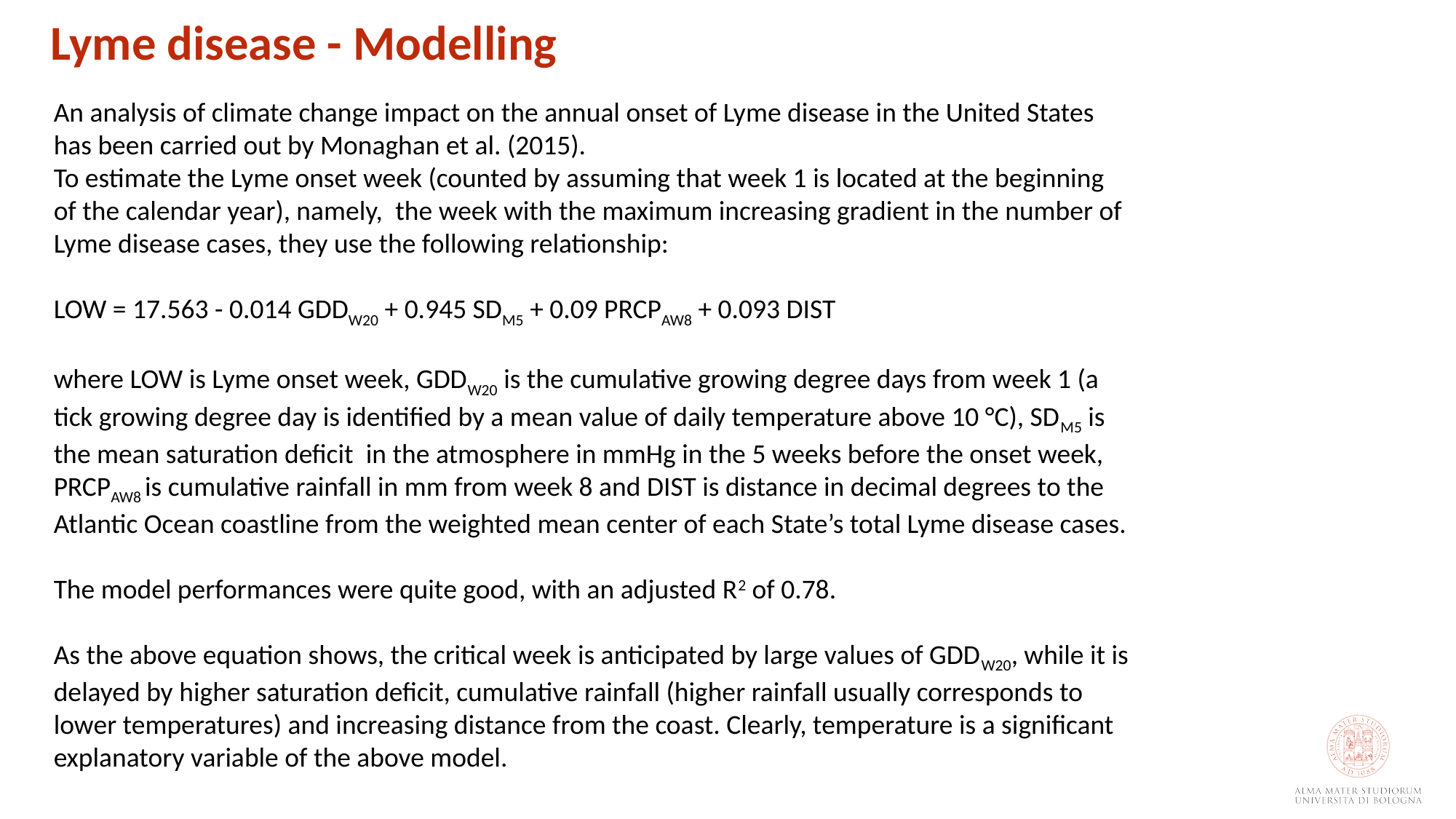

Lyme disease - Modelling
An analysis of climate change impact on the annual onset of Lyme disease in the United States has been carried out by Monaghan et al. (2015).
To estimate the Lyme onset week (counted by assuming that week 1 is located at the beginning of the calendar year), namely,  the week with the maximum increasing gradient in the number of Lyme disease cases, they use the following relationship:

LOW = 17.563 - 0.014 GDDW20 + 0.945 SDM5 + 0.09 PRCPAW8 + 0.093 DIST

where LOW is Lyme onset week, GDDW20 is the cumulative growing degree days from week 1 (a tick growing degree day is identified by a mean value of daily temperature above 10 °C), SDM5 is the mean saturation deficit  in the atmosphere in mmHg in the 5 weeks before the onset week, PRCPAW8 is cumulative rainfall in mm from week 8 and DIST is distance in decimal degrees to the Atlantic Ocean coastline from the weighted mean center of each State’s total Lyme disease cases.

The model performances were quite good, with an adjusted R2 of 0.78.

As the above equation shows, the critical week is anticipated by large values of GDDW20, while it is delayed by higher saturation deficit, cumulative rainfall (higher rainfall usually corresponds to lower temperatures) and increasing distance from the coast. Clearly, temperature is a significant explanatory variable of the above model.